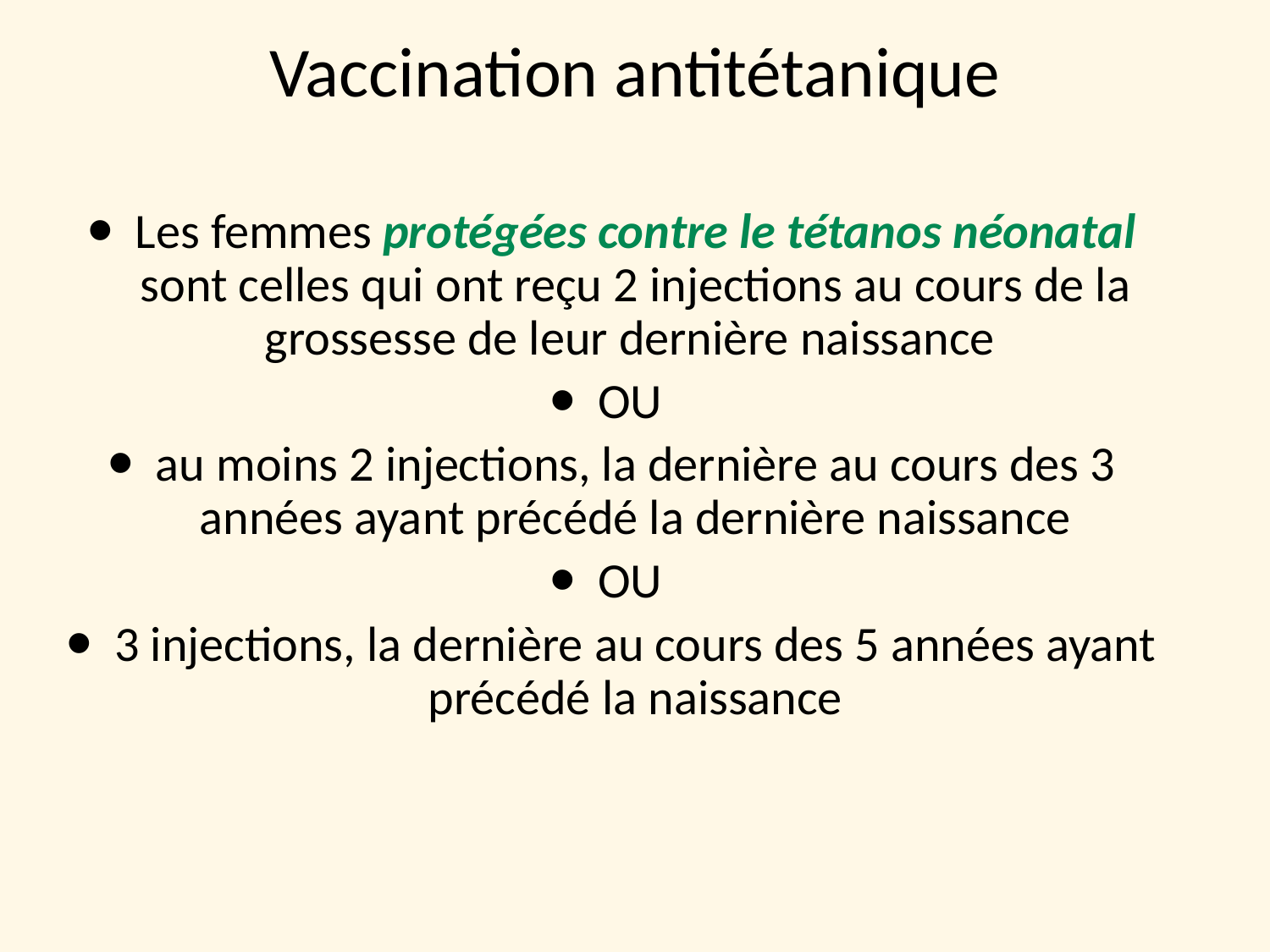

# Vaccination antitétanique
Les femmes protégées contre le tétanos néonatal sont celles qui ont reçu 2 injections au cours de la grossesse de leur dernière naissance
OU
au moins 2 injections, la dernière au cours des 3 années ayant précédé la dernière naissance
OU
3 injections, la dernière au cours des 5 années ayant précédé la naissance